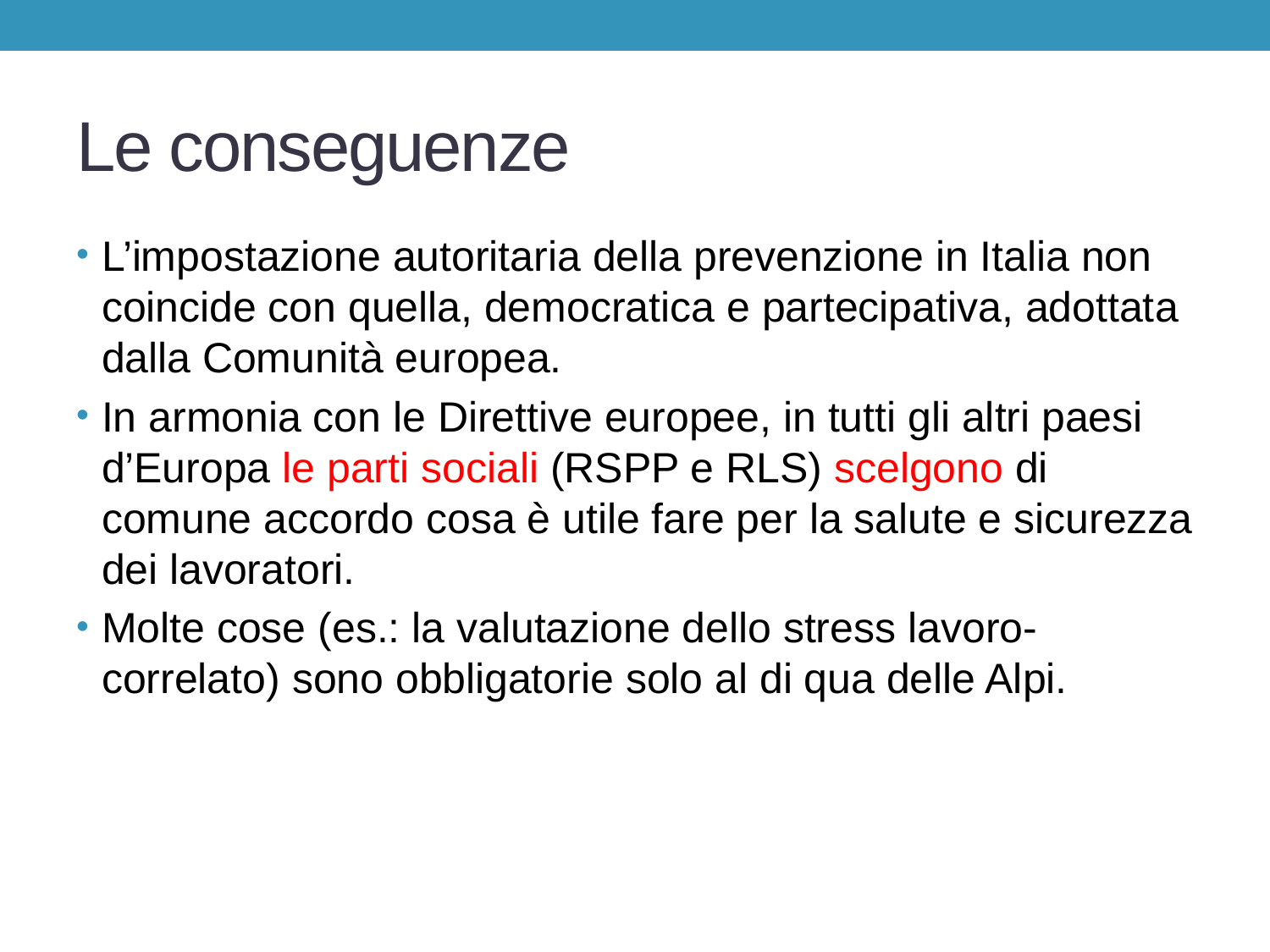

# Le conseguenze
L’impostazione autoritaria della prevenzione in Italia non coincide con quella, democratica e partecipativa, adottata dalla Comunità europea.
In armonia con le Direttive europee, in tutti gli altri paesi d’Europa le parti sociali (RSPP e RLS) scelgono di comune accordo cosa è utile fare per la salute e sicurezza dei lavoratori.
Molte cose (es.: la valutazione dello stress lavoro-correlato) sono obbligatorie solo al di qua delle Alpi.